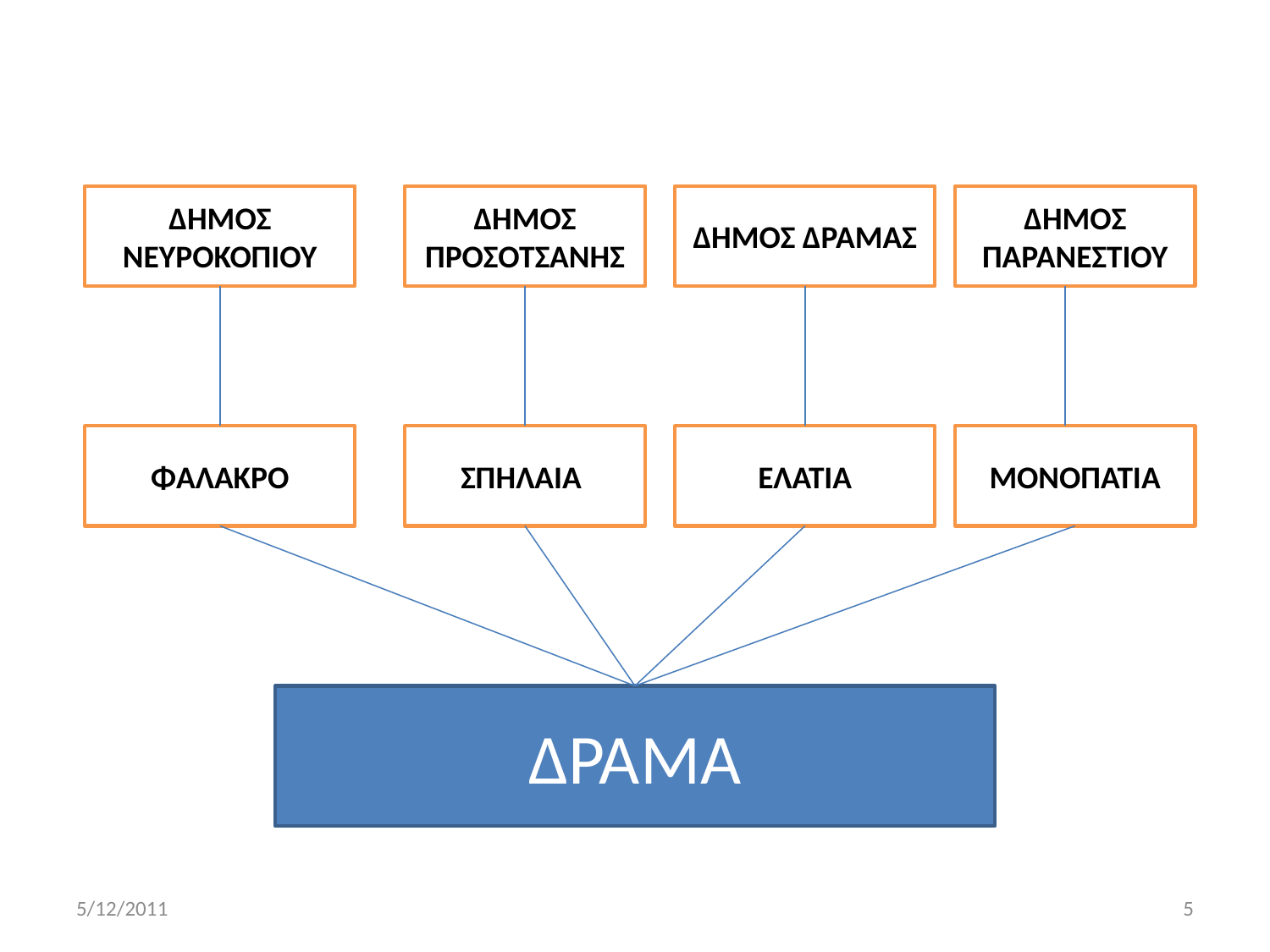

ΔΗΜΟΣ ΝΕΥΡΟΚΟΠΙΟΥ
ΔΗΜΟΣ ΠΡΟΣΟΤΣΑΝΗΣ
ΔΗΜΟΣ ΔΡΑΜΑΣ
ΔΗΜΟΣ ΠΑΡΑΝΕΣΤΙΟΥ
ΦΑΛΑΚΡΟ
ΣΠΗΛΑΙΑ
ΕΛΑΤΙΑ
ΜΟΝΟΠΑΤΙΑ
ΔΡΑΜΑ
5/12/2011
5